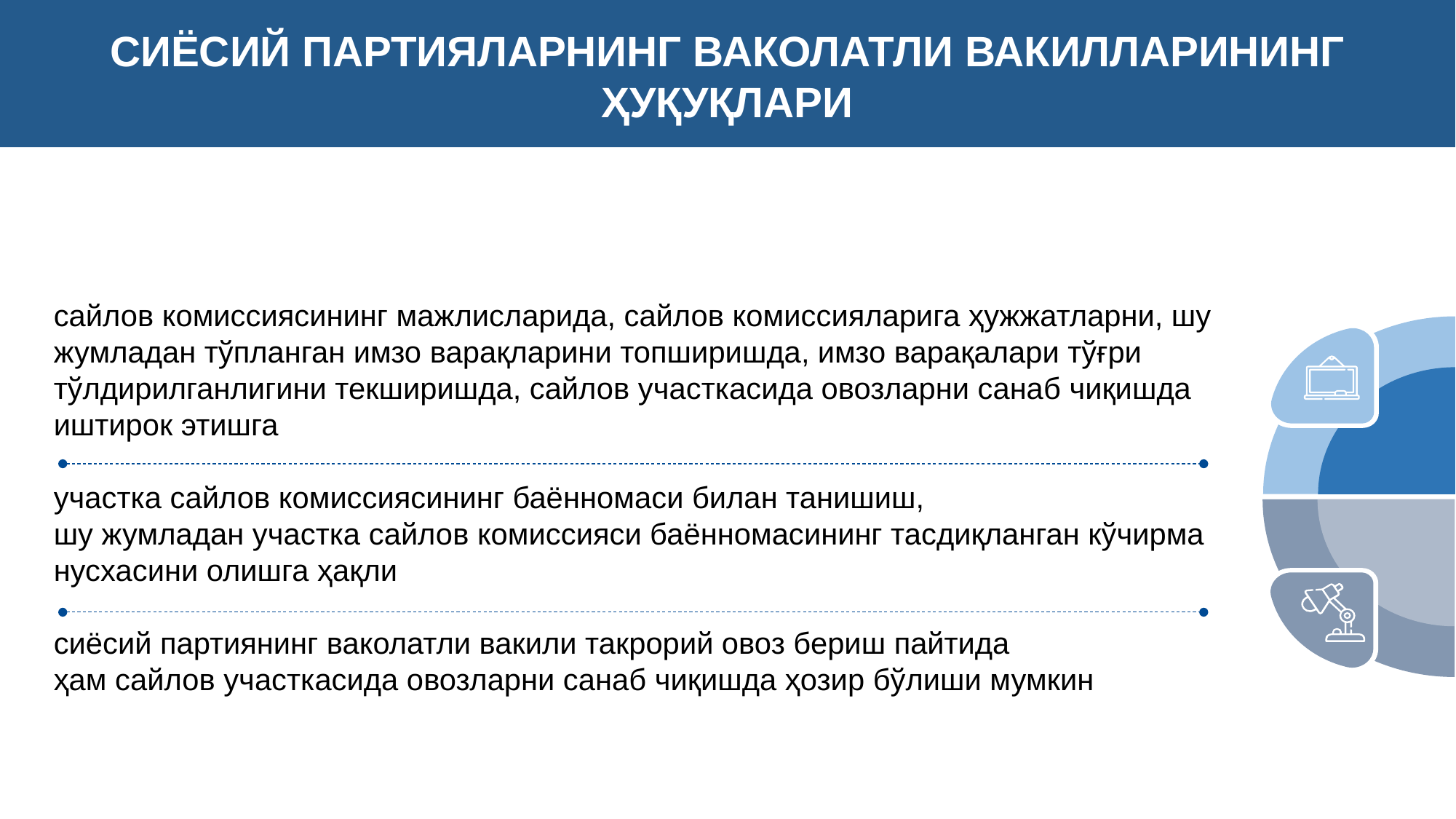

СИЁСИЙ ПАРТИЯЛАРНИНГ ВАКОЛАТЛИ ВАКИЛЛАРИНИНГ ҲУҚУҚЛАРИ

сайлов комиссиясининг мажлисларида, сайлов комиссияларига ҳужжатларни, шу жумладан тўпланган имзо варақларини топширишда, имзо варақалари тўғри тўлдирилганлигини текширишда, сайлов участкасида овозларни санаб чиқишда иштирок этишга

участка сайлов комиссиясининг баённомаси билан танишиш,
шу жумладан участка сайлов комиссияси баённомасининг тасдиқланган кўчирма нусхасини олишга ҳақли

сиёсий партиянинг ваколатли вакили такрорий овоз бериш пайтида
ҳам сайлов участкасида овозларни санаб чиқишда ҳозир бўлиши мумкин